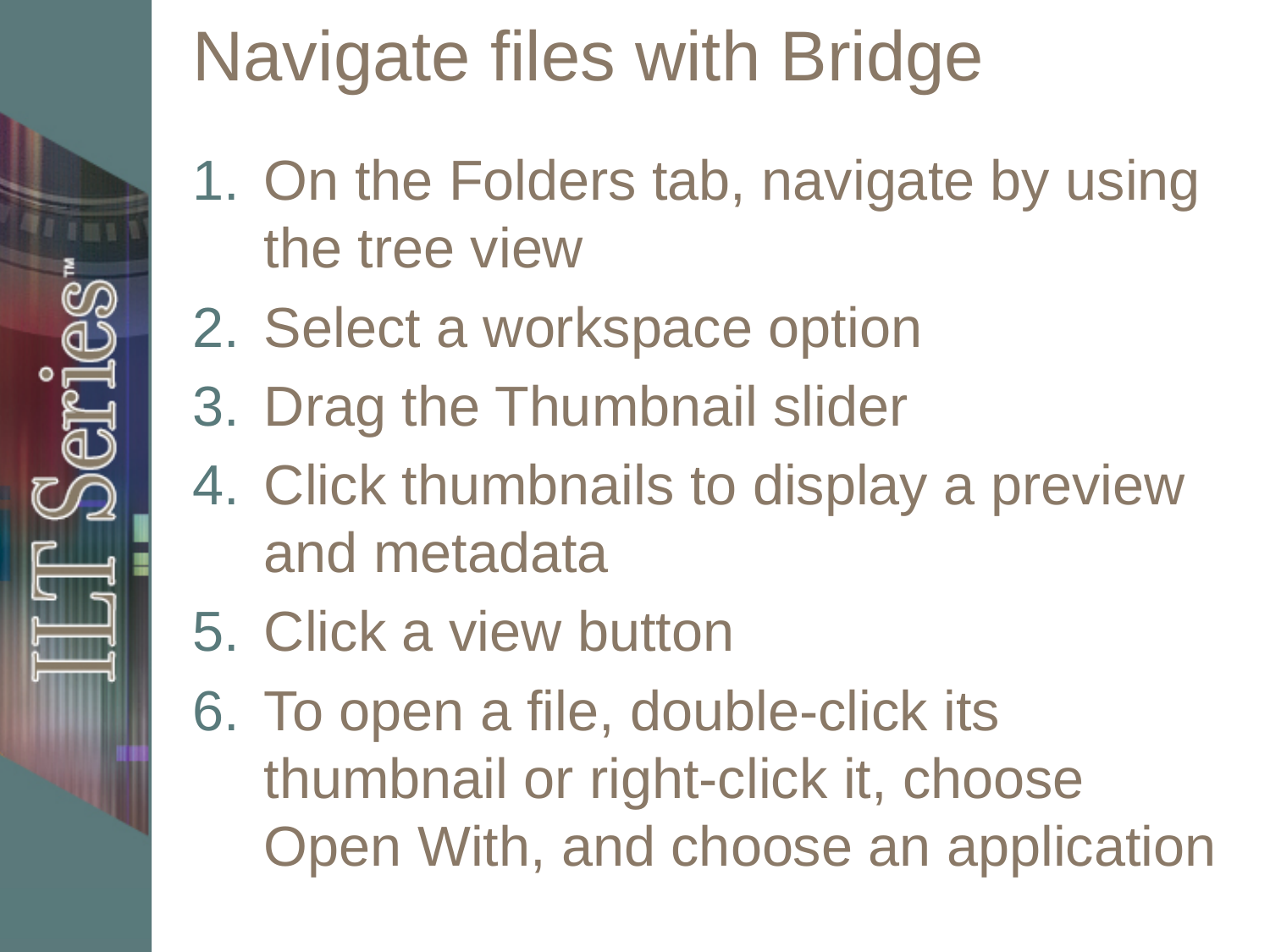

# Navigate files with Bridge
On the Folders tab, navigate by using the tree view
Select a workspace option
Drag the Thumbnail slider
Click thumbnails to display a preview and metadata
Click a view button
To open a file, double-click its thumbnail or right-click it, choose Open With, and choose an application